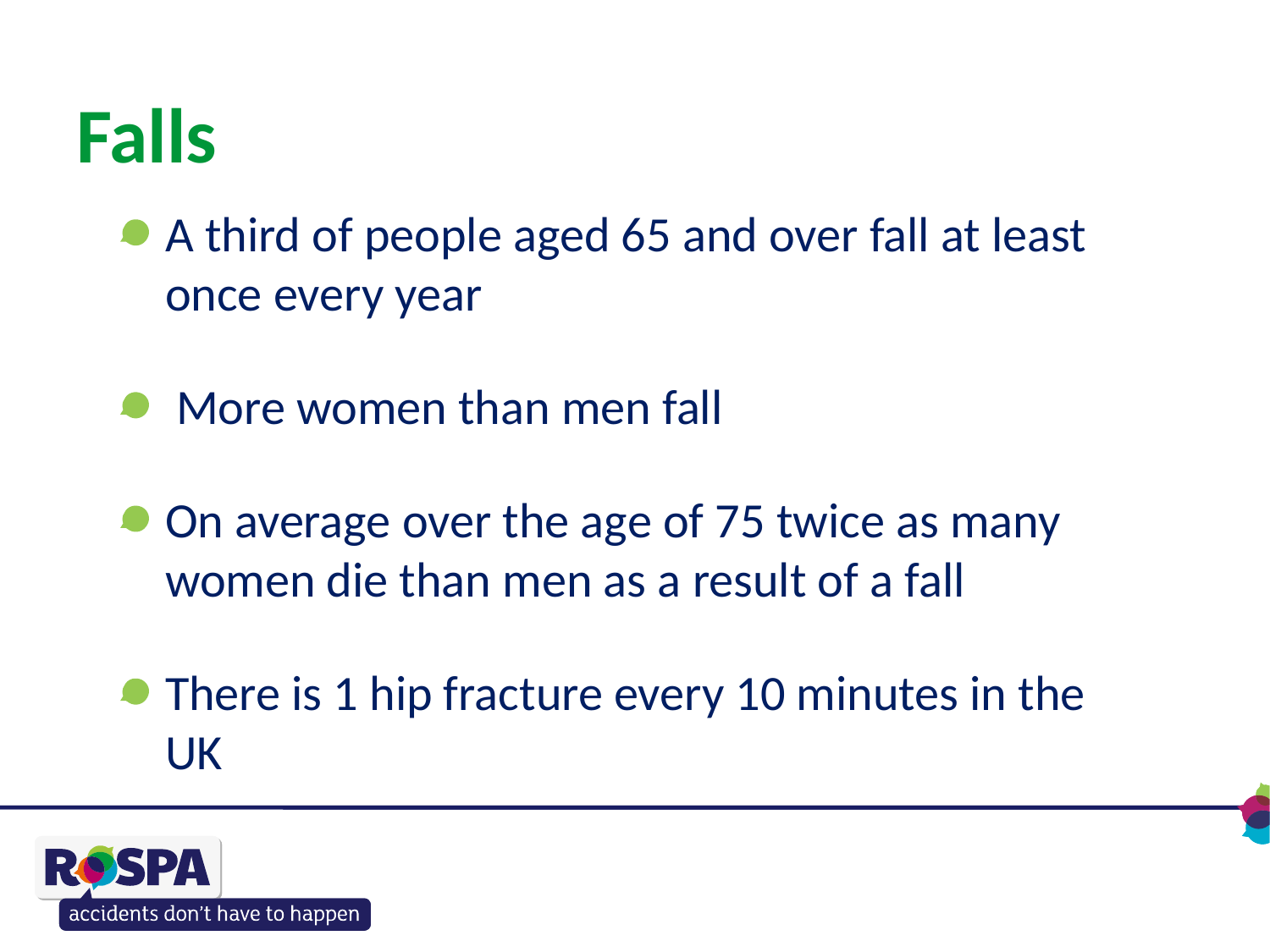

# Falls
A third of people aged 65 and over fall at least once every year

 More women than men fall

On average over the age of 75 twice as many women die than men as a result of a fall

There is 1 hip fracture every 10 minutes in the UK